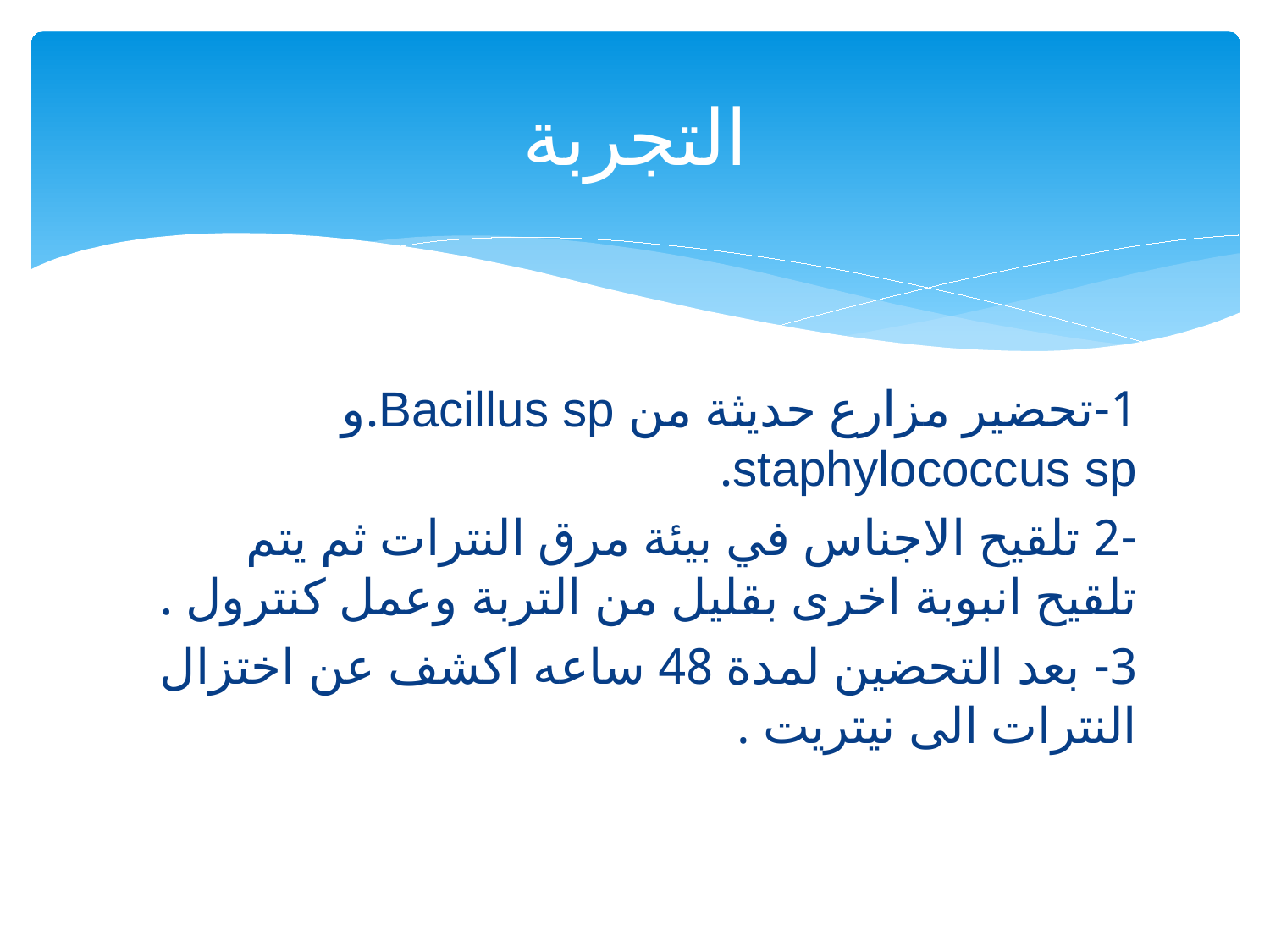

# التجربة
1-تحضير مزارع حديثة من Bacillus sp.و staphylococcus sp.
-2 تلقيح الاجناس في بيئة مرق النترات ثم يتم تلقيح انبوبة اخرى بقليل من التربة وعمل كنترول .
3- بعد التحضين لمدة 48 ساعه اكشف عن اختزال النترات الى نيتريت .